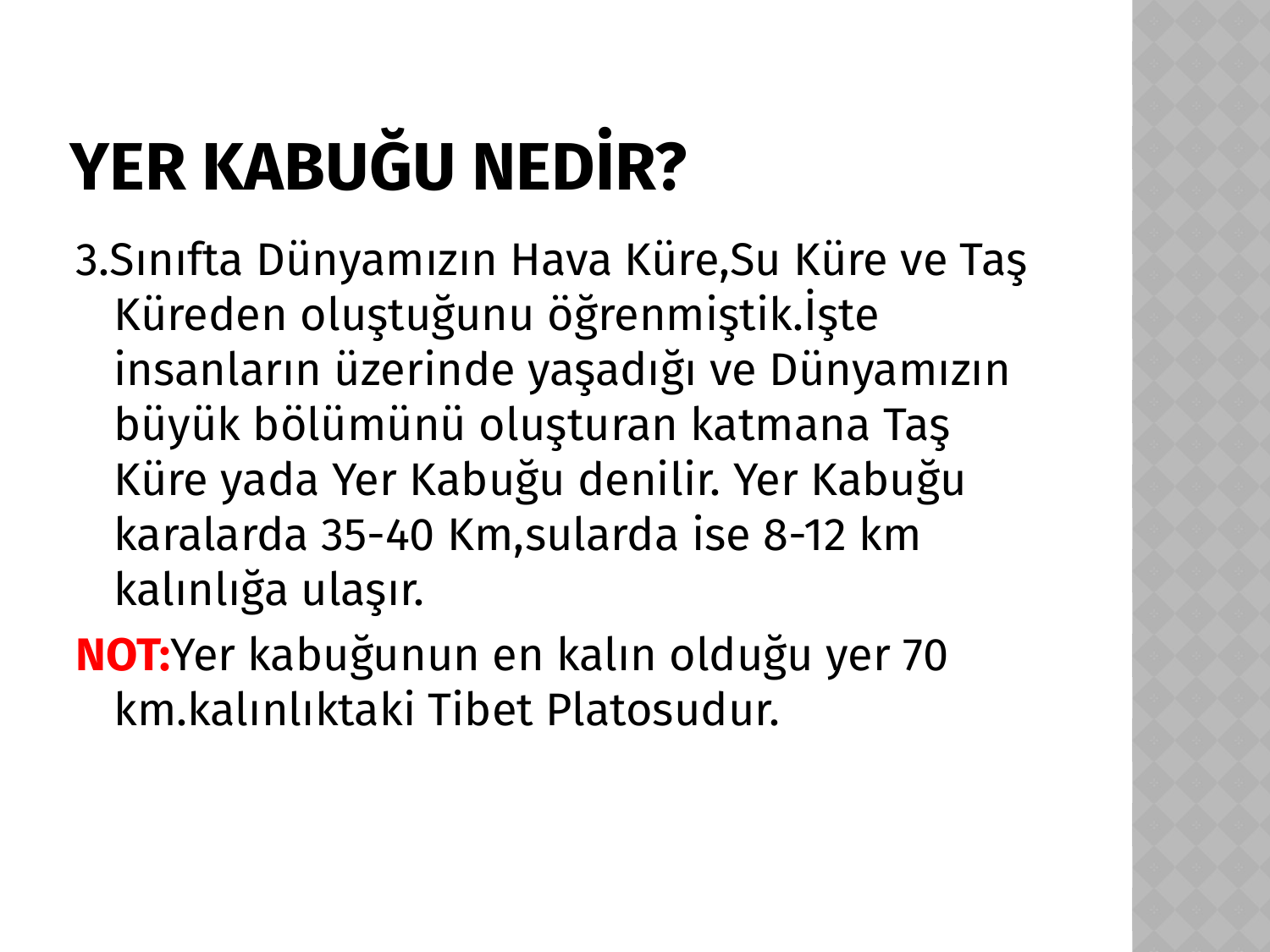

# YER KABUĞU NEDİR?
3.Sınıfta Dünyamızın Hava Küre,Su Küre ve Taş Küreden oluştuğunu öğrenmiştik.İşte insanların üzerinde yaşadığı ve Dünyamızın büyük bölümünü oluşturan katmana Taş Küre yada Yer Kabuğu denilir. Yer Kabuğu karalarda 35-40 Km,sularda ise 8-12 km kalınlığa ulaşır.
NOT:Yer kabuğunun en kalın olduğu yer 70 km.kalınlıktaki Tibet Platosudur.